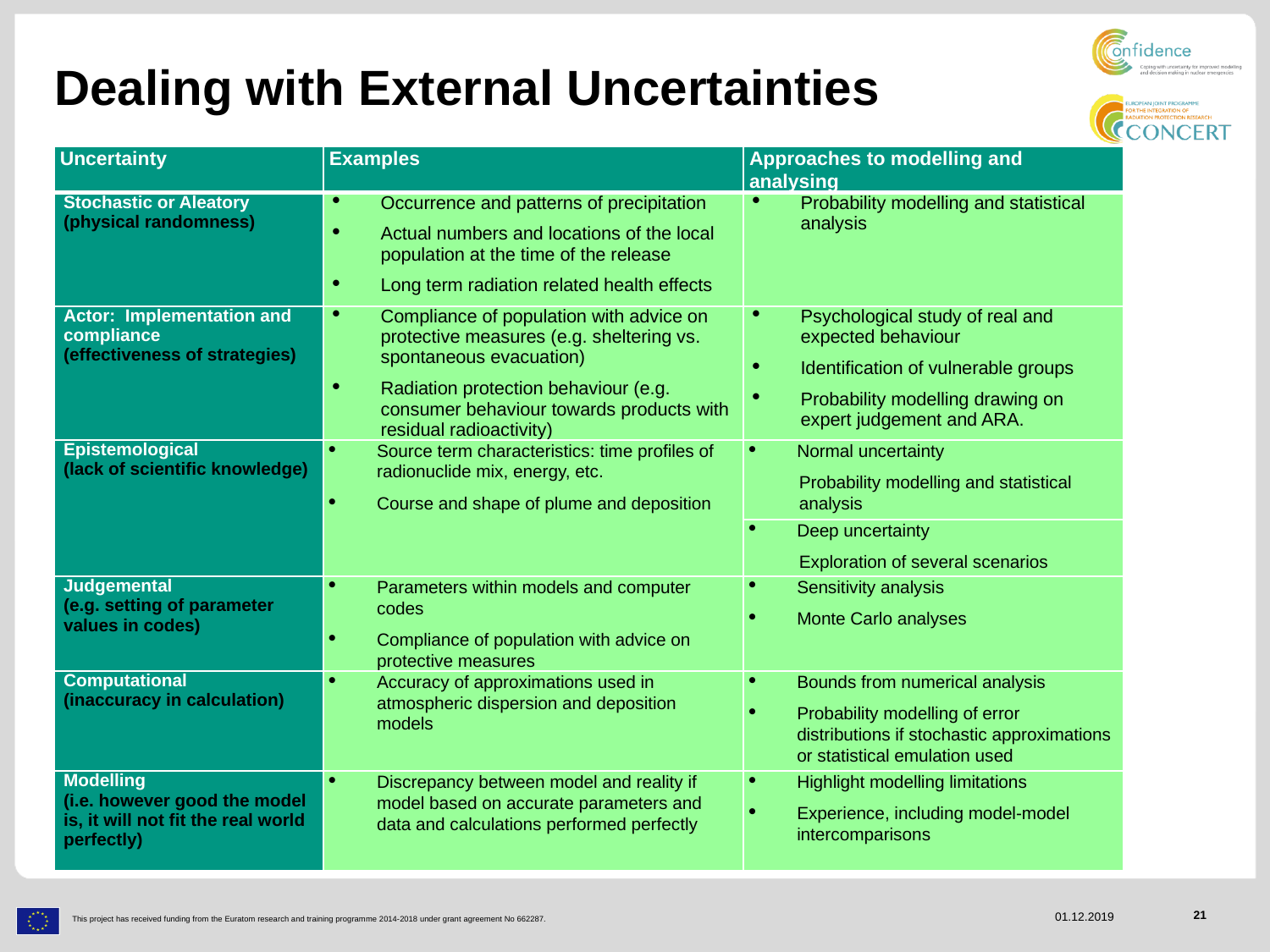

# Dealing with External Uncertainties
| Uncertainty | Examples | Approaches to modelling and analysing |
| --- | --- | --- |
| Stochastic or Aleatory (physical randomness) | Occurrence and patterns of precipitation Actual numbers and locations of the local population at the time of the release Long term radiation related health effects | Probability modelling and statistical analysis |
| Actor: Implementation and compliance (effectiveness of strategies) | Compliance of population with advice on protective measures (e.g. sheltering vs. spontaneous evacuation) Radiation protection behaviour (e.g. consumer behaviour towards products with residual radioactivity) | Psychological study of real and expected behaviour Identification of vulnerable groups Probability modelling drawing on expert judgement and ARA. |
| Epistemological (lack of scientific knowledge) | Source term characteristics: time profiles of radionuclide mix, energy, etc. Course and shape of plume and deposition | Normal uncertainty Probability modelling and statistical analysis |
|  |  | Deep uncertainty Exploration of several scenarios |
| Judgemental (e.g. setting of parameter values in codes) | Parameters within models and computer codes Compliance of population with advice on protective measures | Sensitivity analysis Monte Carlo analyses |
| Computational (inaccuracy in calculation) | Accuracy of approximations used in atmospheric dispersion and deposition models | Bounds from numerical analysis Probability modelling of error distributions if stochastic approximations or statistical emulation used |
| Modelling (i.e. however good the model is, it will not fit the real world perfectly) | Discrepancy between model and reality if model based on accurate parameters and data and calculations performed perfectly | Highlight modelling limitations Experience, including model-model intercomparisons |